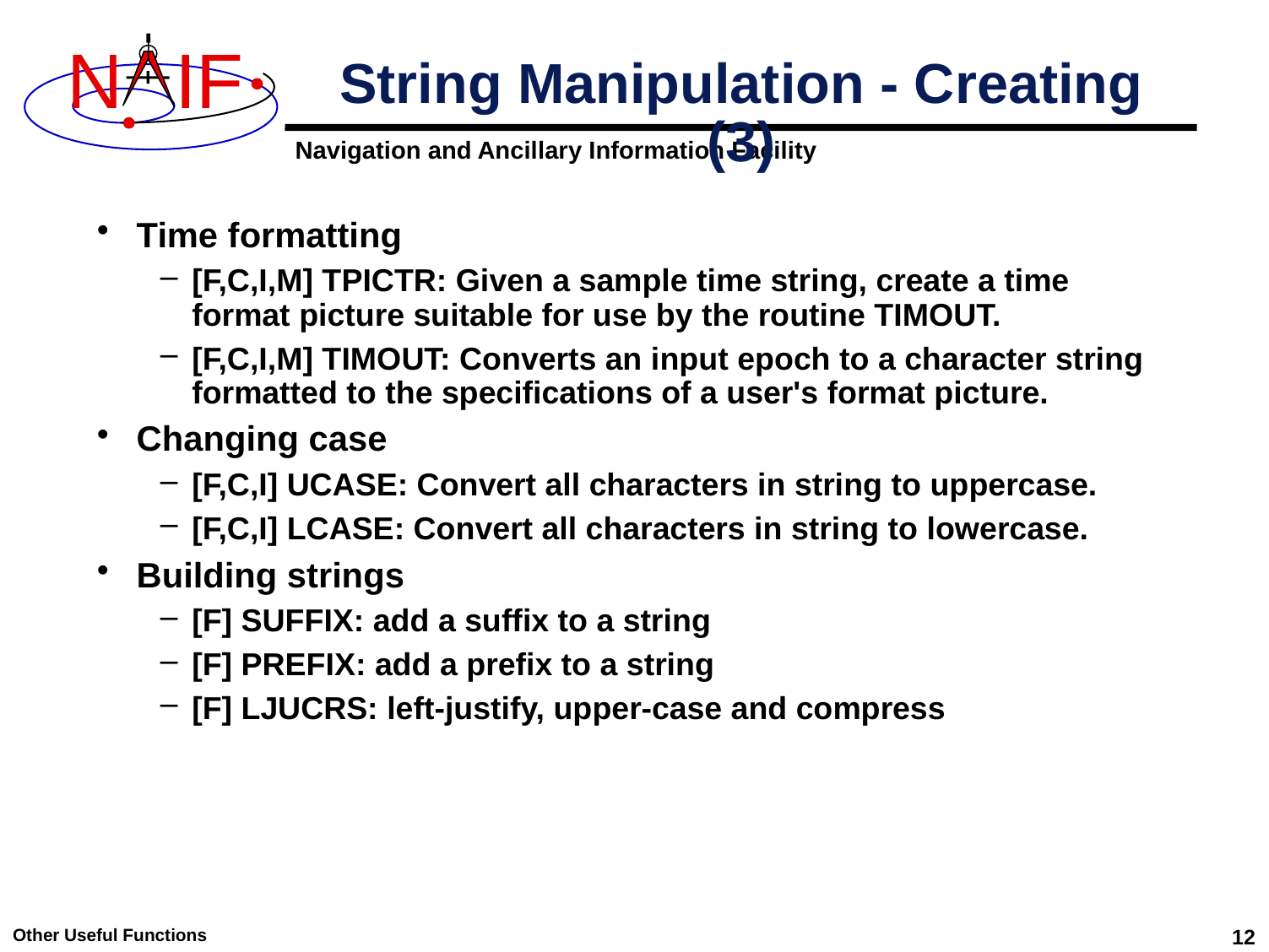

# String Manipulation - Creating (3)
Time formatting
[F,C,I,M] TPICTR: Given a sample time string, create a time format picture suitable for use by the routine TIMOUT.
[F,C,I,M] TIMOUT: Converts an input epoch to a character string formatted to the specifications of a user's format picture.
Changing case
[F,C,I] UCASE: Convert all characters in string to uppercase.
[F,C,I] LCASE: Convert all characters in string to lowercase.
Building strings
[F] SUFFIX: add a suffix to a string
[F] PREFIX: add a prefix to a string
[F] LJUCRS: left-justify, upper-case and compress

Other Useful Functions
12